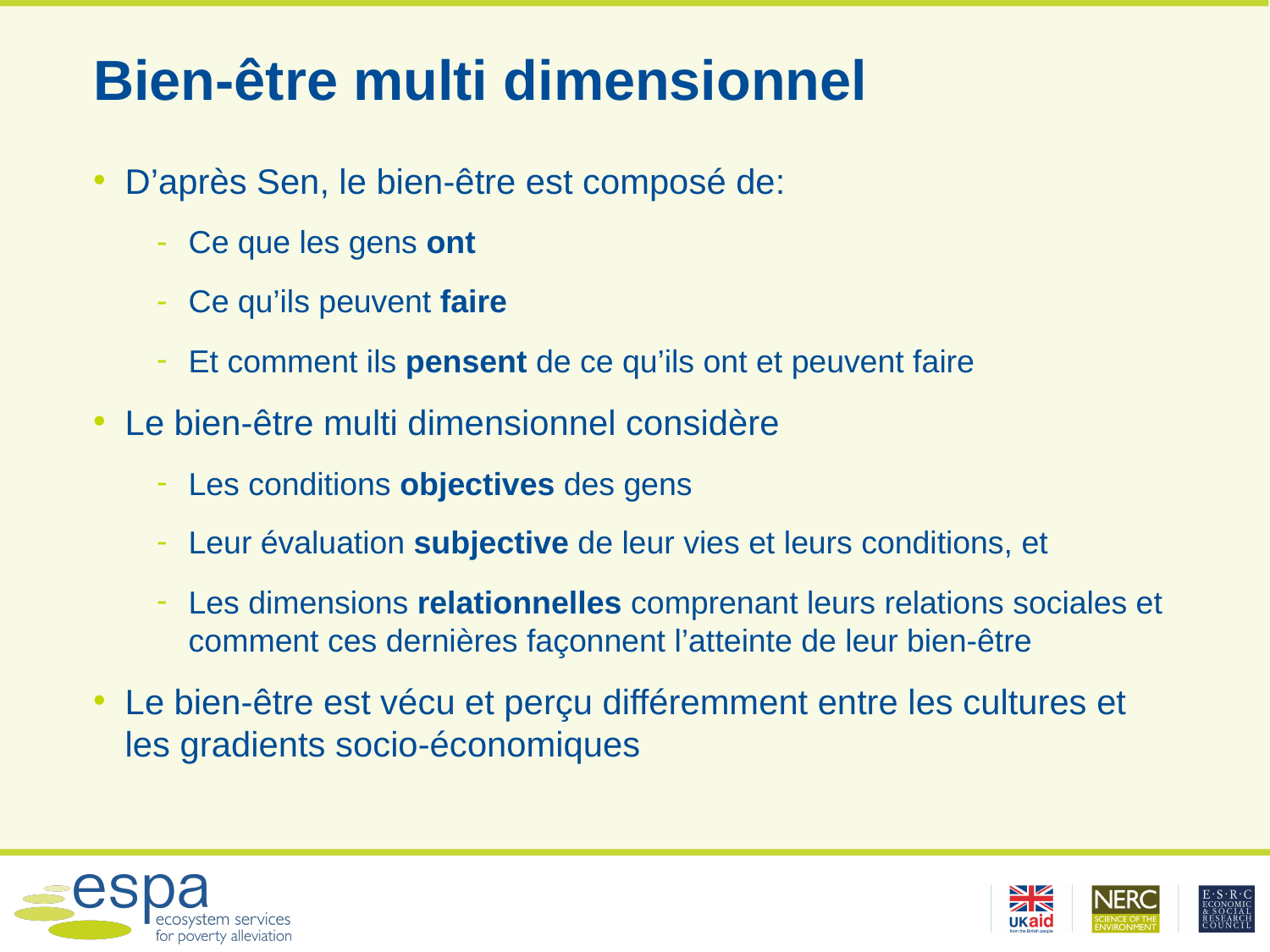

# Bien-être multi dimensionnel
D’après Sen, le bien-être est composé de:
Ce que les gens ont
Ce qu’ils peuvent faire
Et comment ils pensent de ce qu’ils ont et peuvent faire
Le bien-être multi dimensionnel considère
Les conditions objectives des gens
Leur évaluation subjective de leur vies et leurs conditions, et
Les dimensions relationnelles comprenant leurs relations sociales et comment ces dernières façonnent l’atteinte de leur bien-être
Le bien-être est vécu et perçu différemment entre les cultures et les gradients socio-économiques